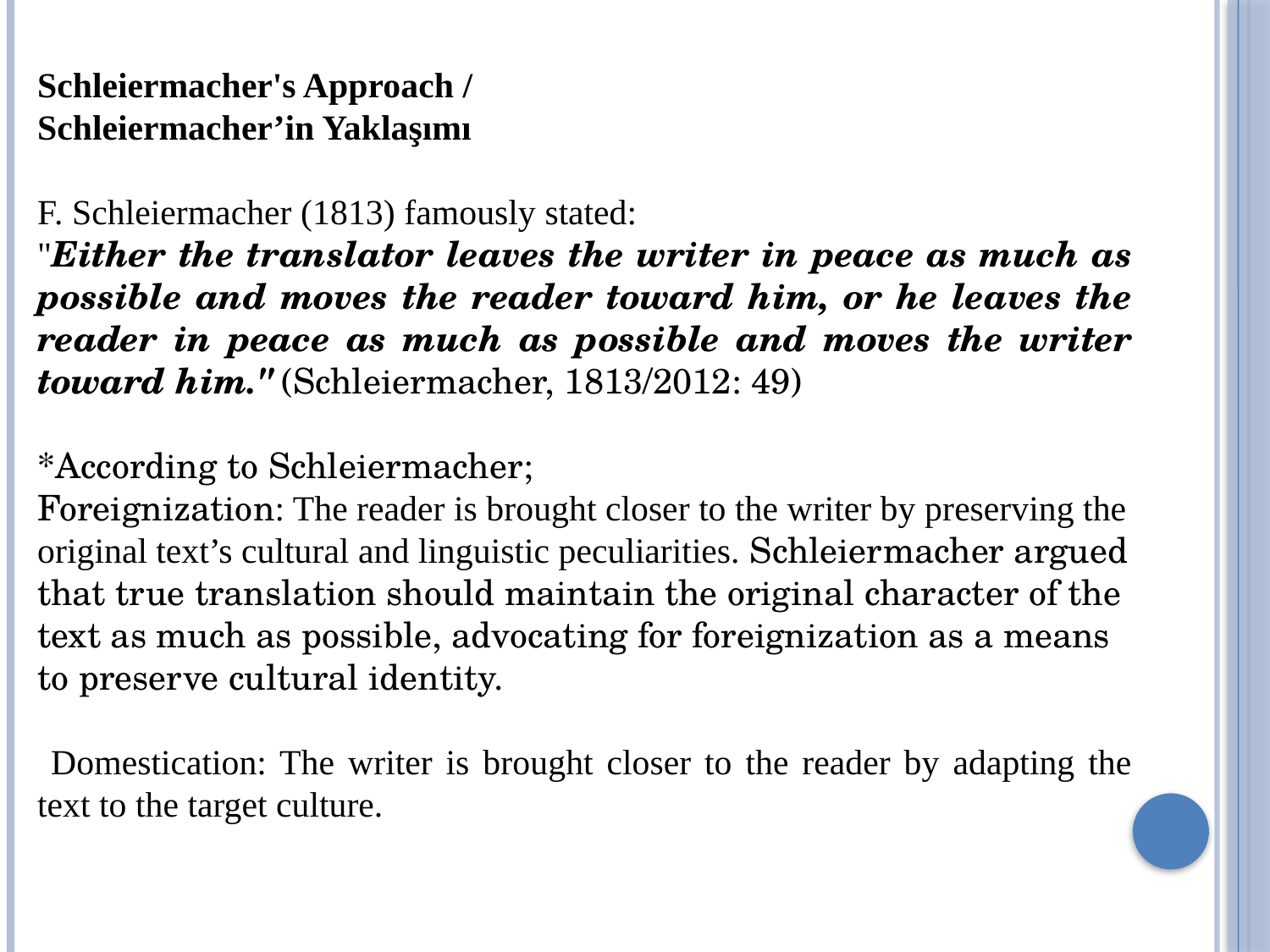

Schleiermacher's Approach /
Schleiermacher’in Yaklaşımı

F. Schleiermacher (1813) famously stated:
"Either the translator leaves the writer in peace as much as possible and moves the reader toward him, or he leaves the reader in peace as much as possible and moves the writer toward him." (Schleiermacher, 1813/2012: 49)

*According to Schleiermacher;
Foreignization: The reader is brought closer to the writer by preserving the original text’s cultural and linguistic peculiarities. Schleiermacher argued that true translation should maintain the original character of the text as much as possible, advocating for foreignization as a means to preserve cultural identity.

 Domestication: The writer is brought closer to the reader by adapting the text to the target culture.